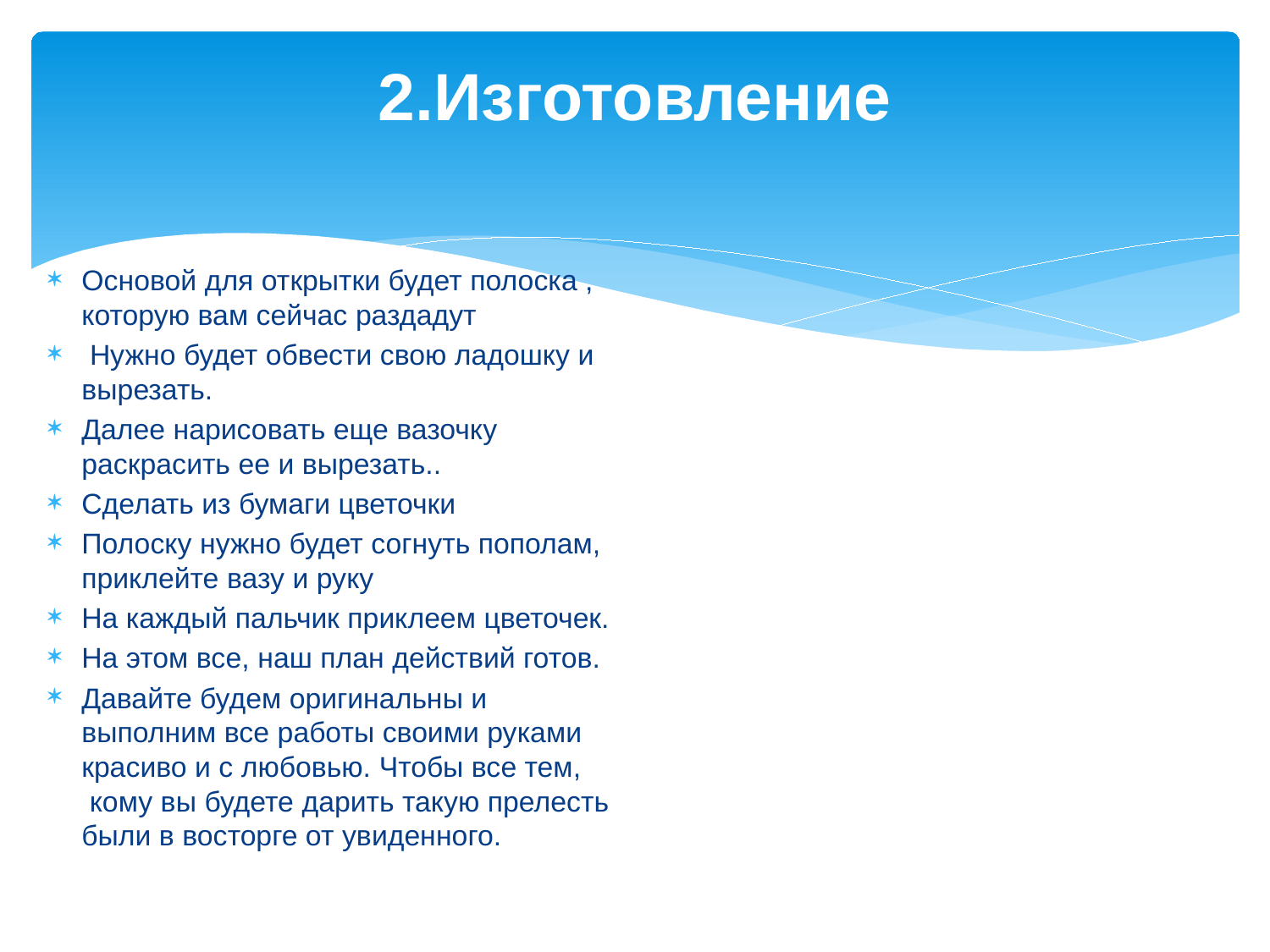

# 2.Изготовление
Основой для открытки будет полоска , которую вам сейчас раздадут
 Нужно будет обвести свою ладошку и вырезать.
Далее нарисовать еще вазочку раскрасить ее и вырезать..
Сделать из бумаги цветочки
Полоску нужно будет согнуть пополам, приклейте вазу и руку
На каждый пальчик приклеем цветочек.
На этом все, наш план действий готов.
Давайте будем оригинальны и выполним все работы своими руками красиво и с любовью. Чтобы все тем,  кому вы будете дарить такую прелесть были в восторге от увиденного.